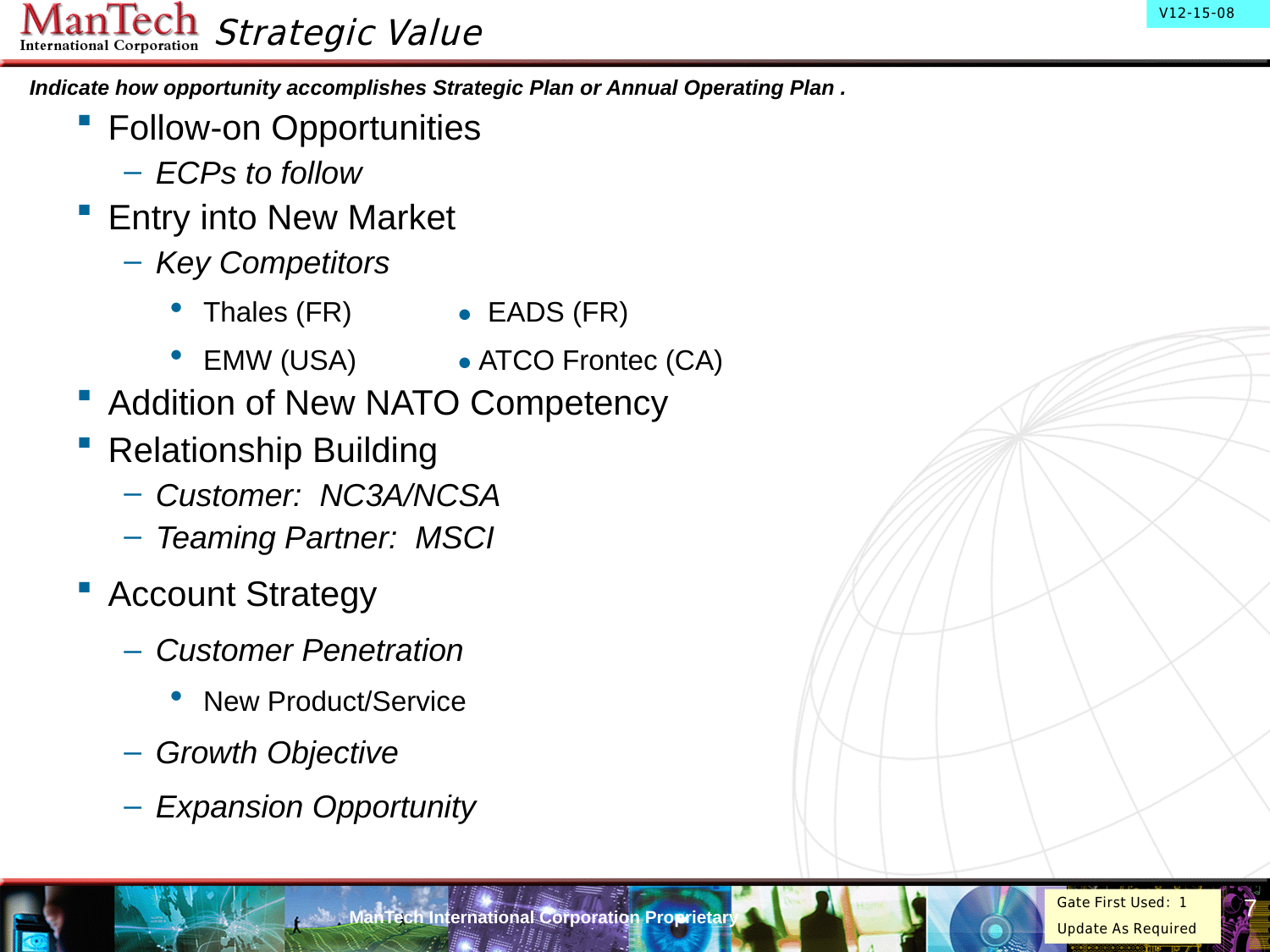

# Strategic Value
Indicate how opportunity accomplishes Strategic Plan or Annual Operating Plan .
Follow-on Opportunities
ECPs to follow
Entry into New Market
Key Competitors
Thales (FR)	●  EADS (FR)
EMW (USA)	● ATCO Frontec (CA)
Addition of New NATO Competency
Relationship Building
Customer:  NC3A/NCSA
Teaming Partner:  MSCI
Account Strategy
Customer Penetration
New Product/Service
Growth Objective
Expansion Opportunity

7
Gate First Used:  1
Update As Required